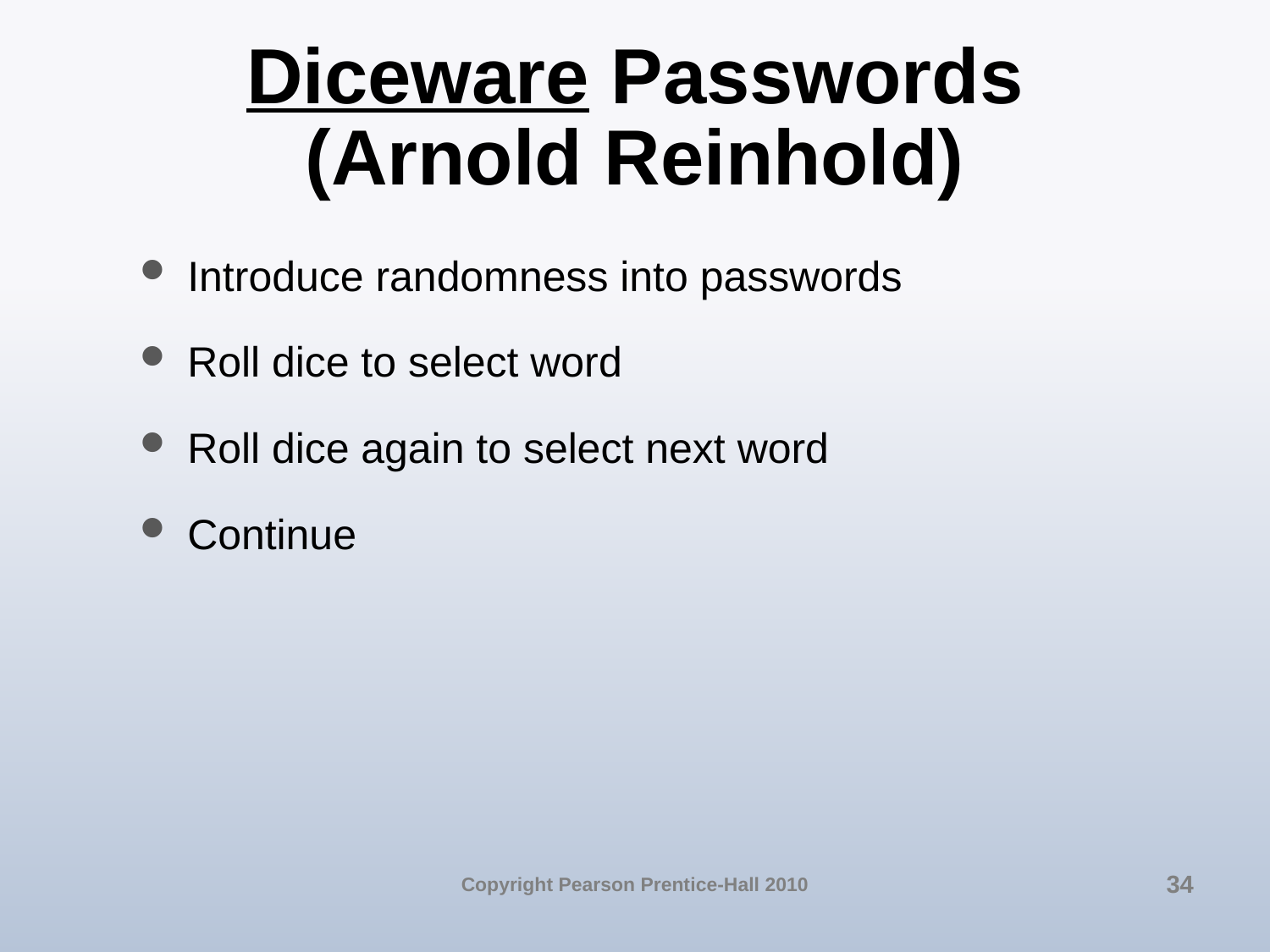

# Diceware Passwords (Arnold Reinhold)
Introduce randomness into passwords
Roll dice to select word
Roll dice again to select next word
Continue
Copyright Pearson Prentice-Hall 2010
34